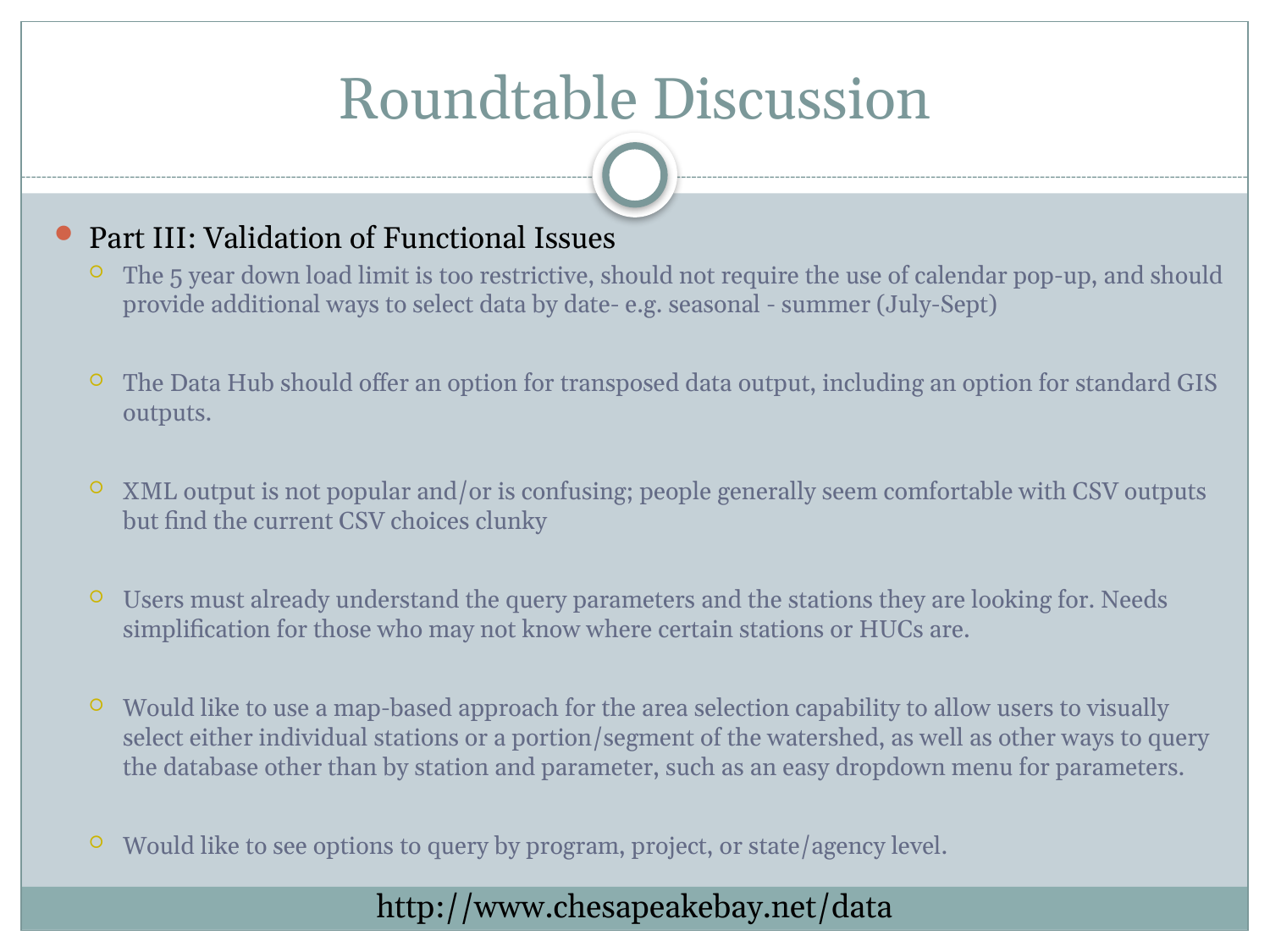

# Roundtable Discussion
Part III: Validation of Functional Issues
The 5 year down load limit is too restrictive, should not require the use of calendar pop-up, and should provide additional ways to select data by date- e.g. seasonal - summer (July-Sept)

The Data Hub should offer an option for transposed data output, including an option for standard GIS outputs.

XML output is not popular and/or is confusing; people generally seem comfortable with CSV outputs but find the current CSV choices clunky

Users must already understand the query parameters and the stations they are looking for. Needs simplification for those who may not know where certain stations or HUCs are.

Would like to use a map-based approach for the area selection capability to allow users to visually select either individual stations or a portion/segment of the watershed, as well as other ways to query the database other than by station and parameter, such as an easy dropdown menu for parameters.

Would like to see options to query by program, project, or state/agency level.